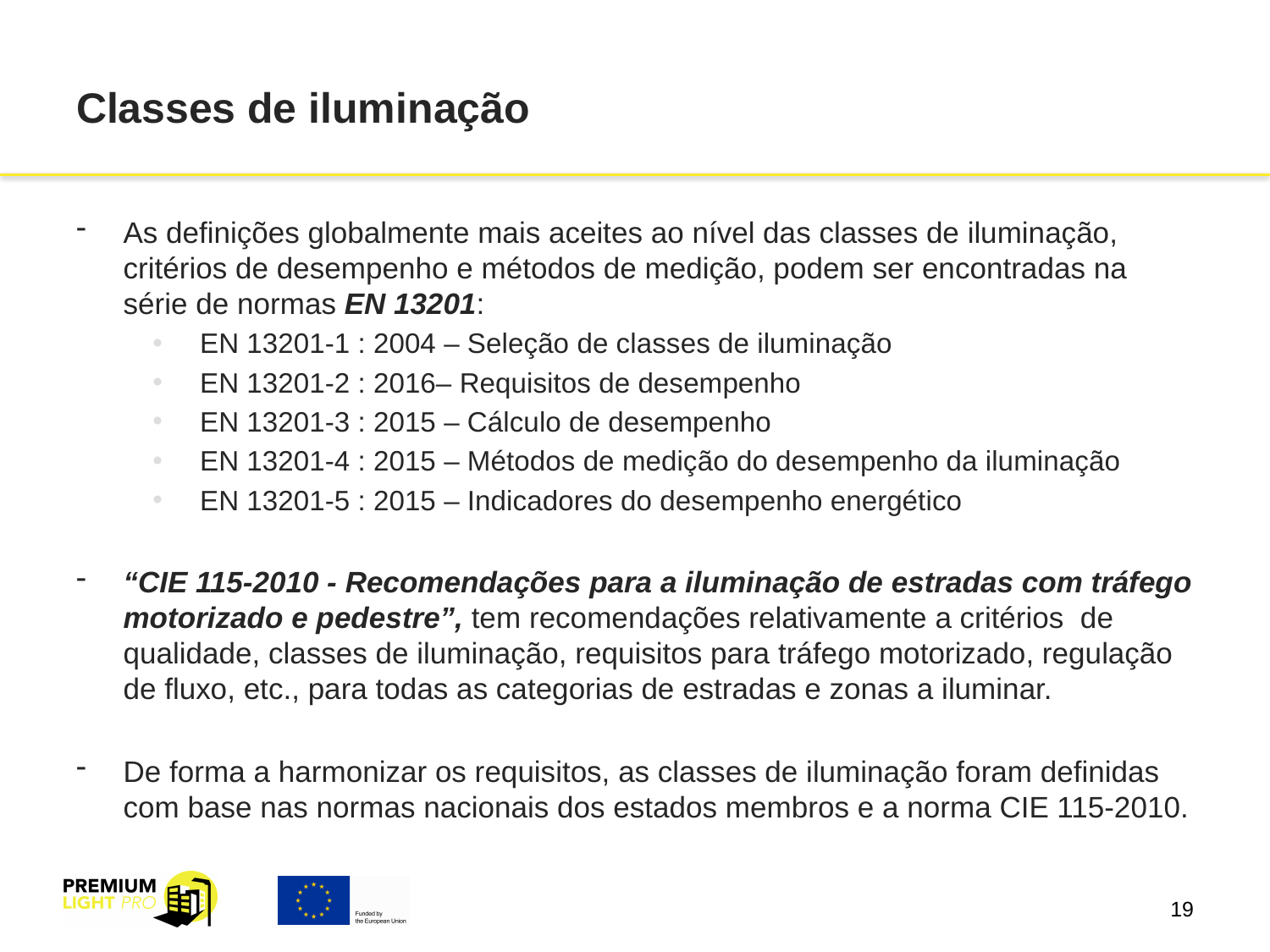

# Classes de iluminação
As definições globalmente mais aceites ao nível das classes de iluminação, critérios de desempenho e métodos de medição, podem ser encontradas na série de normas EN 13201:
EN 13201-1 : 2004 – Seleção de classes de iluminação
EN 13201-2 : 2016– Requisitos de desempenho
EN 13201-3 : 2015 – Cálculo de desempenho
EN 13201-4 : 2015 – Métodos de medição do desempenho da iluminação
EN 13201-5 : 2015 – Indicadores do desempenho energético

“CIE 115-2010 - Recomendações para a iluminação de estradas com tráfego motorizado e pedestre”, tem recomendações relativamente a critérios  de qualidade, classes de iluminação, requisitos para tráfego motorizado, regulação de fluxo, etc., para todas as categorias de estradas e zonas a iluminar.

De forma a harmonizar os requisitos, as classes de iluminação foram definidas com base nas normas nacionais dos estados membros e a norma CIE 115-2010.